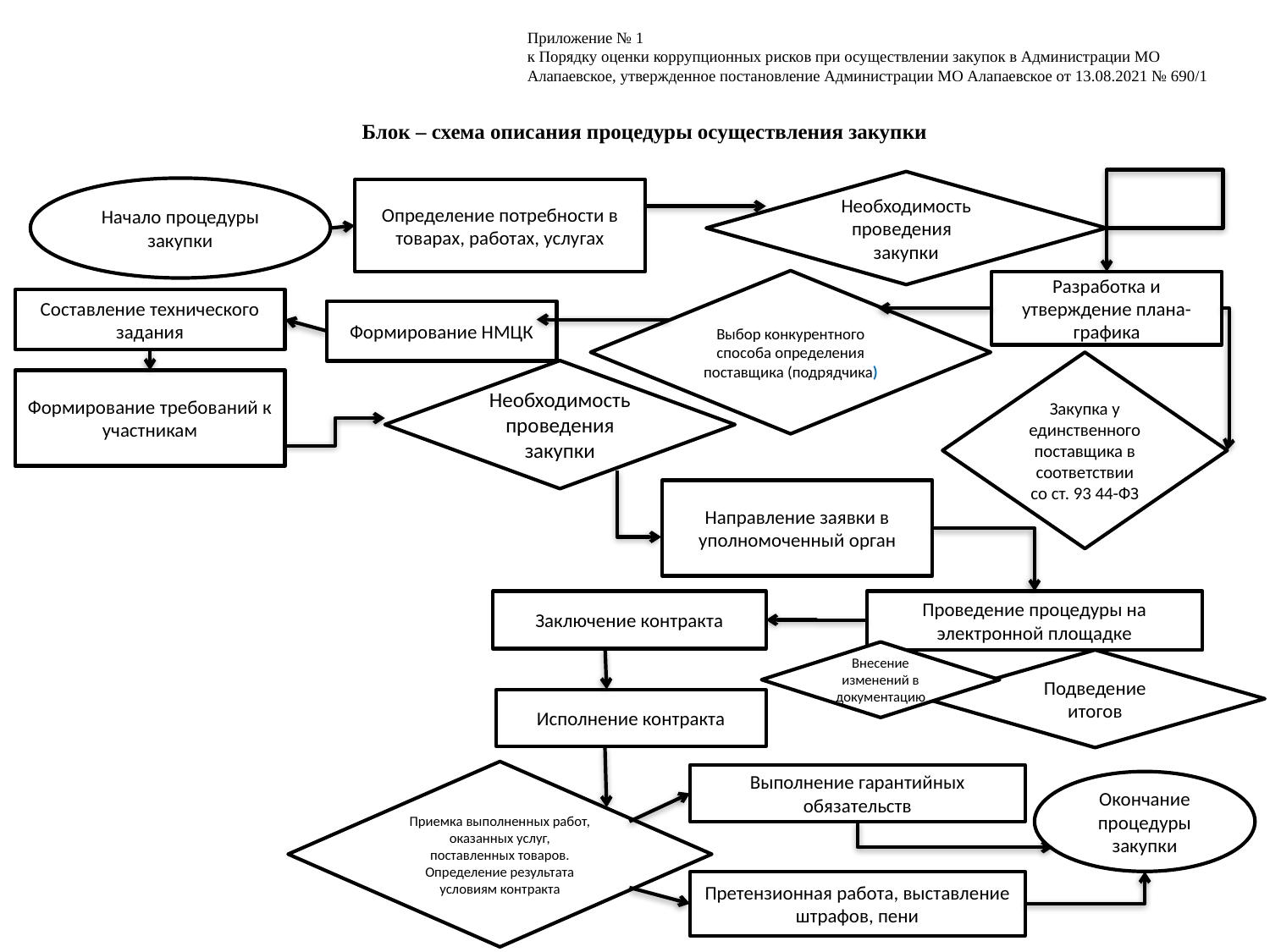

Приложение № 1
к Порядку оценки коррупционных рисков при осуществлении закупок в Администрации МО Алапаевское, утвержденное постановление Администрации МО Алапаевское от 13.08.2021 № 690/1
#
Блок – схема описания процедуры осуществления закупки
Необходимость проведения
закупки
Начало процедуры закупки
Определение потребности в товарах, работах, услугах
Выбор конкурентного способа определения поставщика (подрядчика)
Разработка и утверждение плана-графика
Составление технического задания
Формирование НМЦК
Закупка у единственного поставщика в соответствии со ст. 93 44-ФЗ
Необходимость проведения закупки
Формирование требований к участникам
Направление заявки в уполномоченный орган
Проведение процедуры на электронной площадке
Заключение контракта
Внесение изменений в документацию
Подведение итогов
Исполнение контракта
Приемка выполненных работ, оказанных услуг, поставленных товаров. Определение результата условиям контракта
Выполнение гарантийных обязательств
Окончание процедуры закупки
Претензионная работа, выставление штрафов, пени